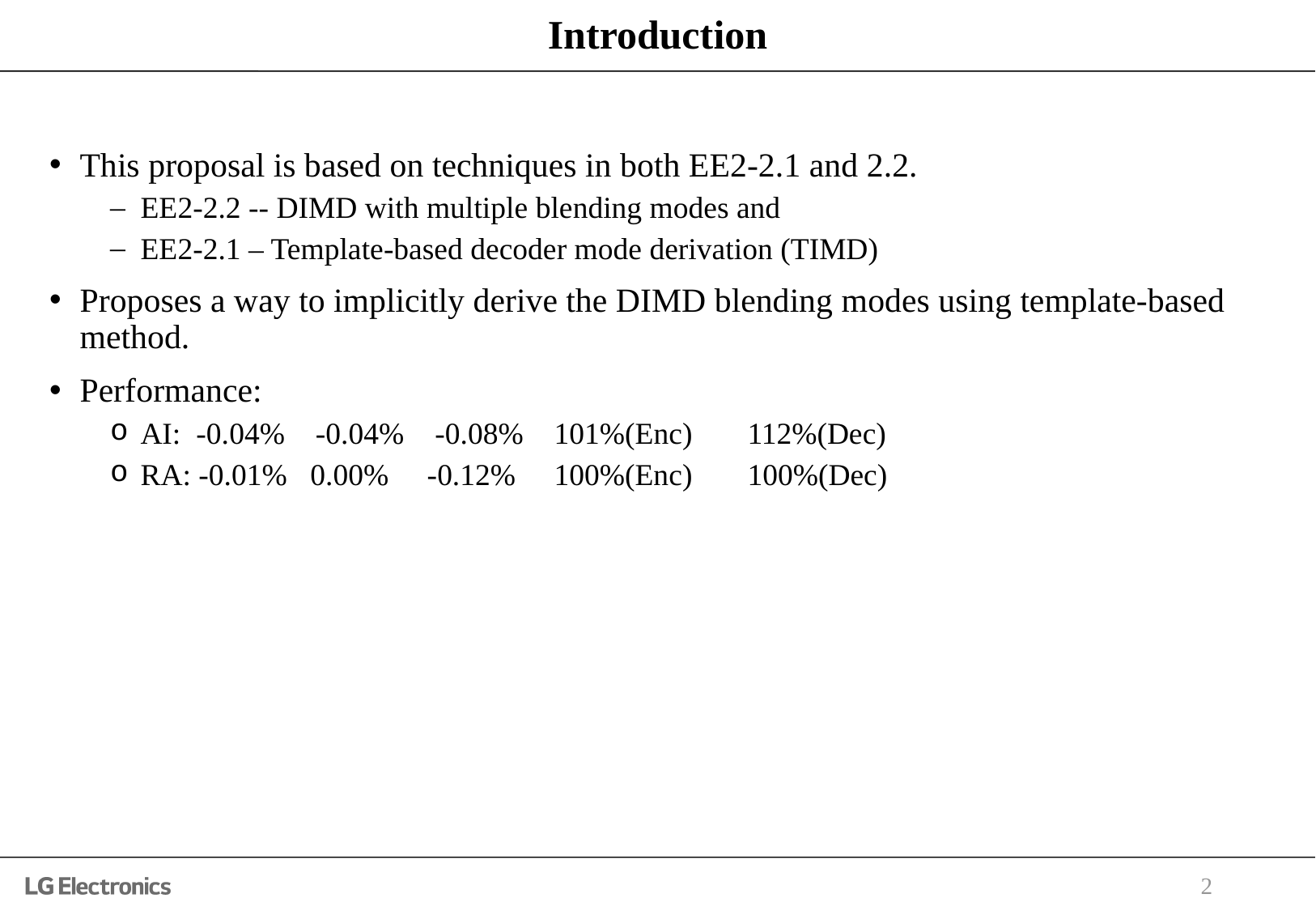

# Introduction

This proposal is based on techniques in both EE2-2.1 and 2.2.
EE2-2.2 -- DIMD with multiple blending modes and
EE2-2.1 – Template-based decoder mode derivation (TIMD)
Proposes a way to implicitly derive the DIMD blending modes using template-based method.
Performance:
AI:  -0.04%    -0.04%    -0.08%    101%(Enc)	112%(Dec)
RA: -0.01%   0.00%     -0.12%     100%(Enc)	100%(Dec)

2